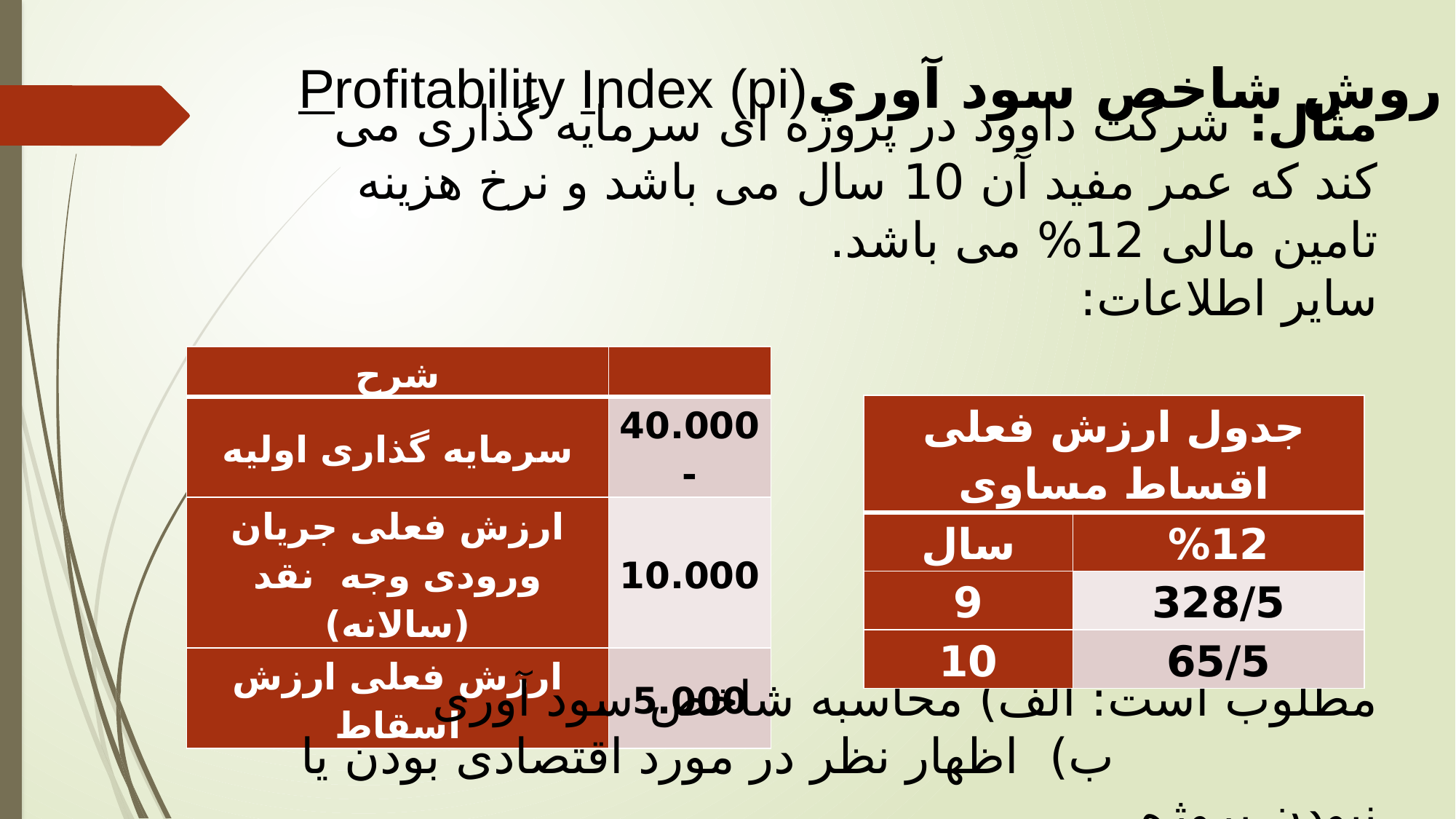

Profitability Index (pi)روش شاخص سود آوری
مثال: شرکت داوود در پروژه ای سرمایه گذاری می کند که عمر مفید آن 10 سال می باشد و نرخ هزینه تامین مالی 12% می باشد.
سایر اطلاعات:

مطلوب است: الف) محاسبه شاخص سود آوری
                 ب)  اظهار نظر در مورد اقتصادی بودن یا نبودن پروژه
| شرح |  |
| --- | --- |
| سرمایه گذاری اولیه | 40.000- |
| ارزش فعلی جریان ورودی وجه نقد (سالانه) | 10.000 |
| ارزش فعلی ارزش اسقاط | 5.000 |
| جدول ارزش فعلی اقساط مساوی |  |
| --- | --- |
| سال | %12 |
| 9 | 328/5 |
| 10 | 65/5 |